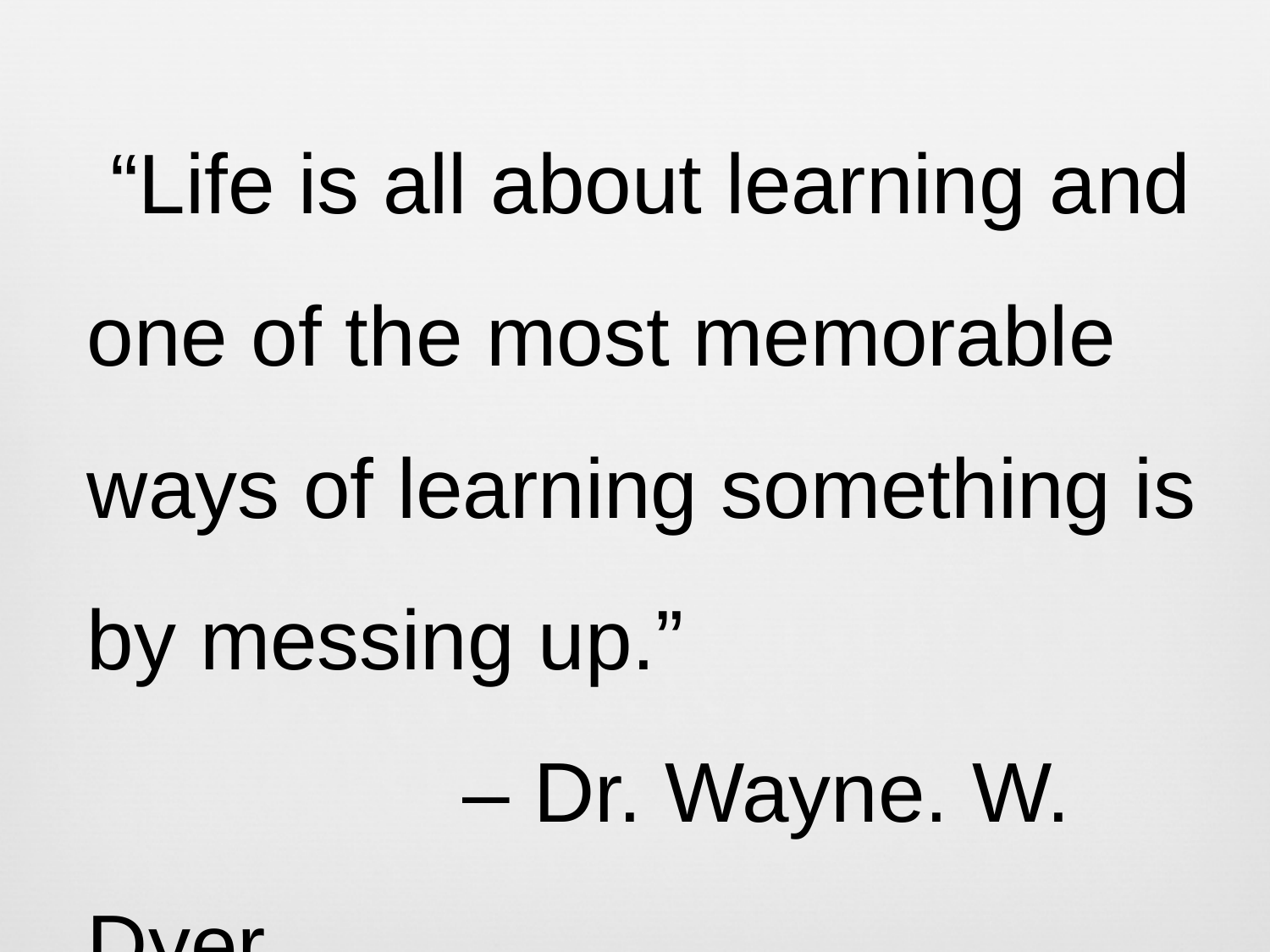

“Life is all about learning and one of the most memorable ways of learning something is by messing up.”
                – Dr. Wayne. W. Dyer